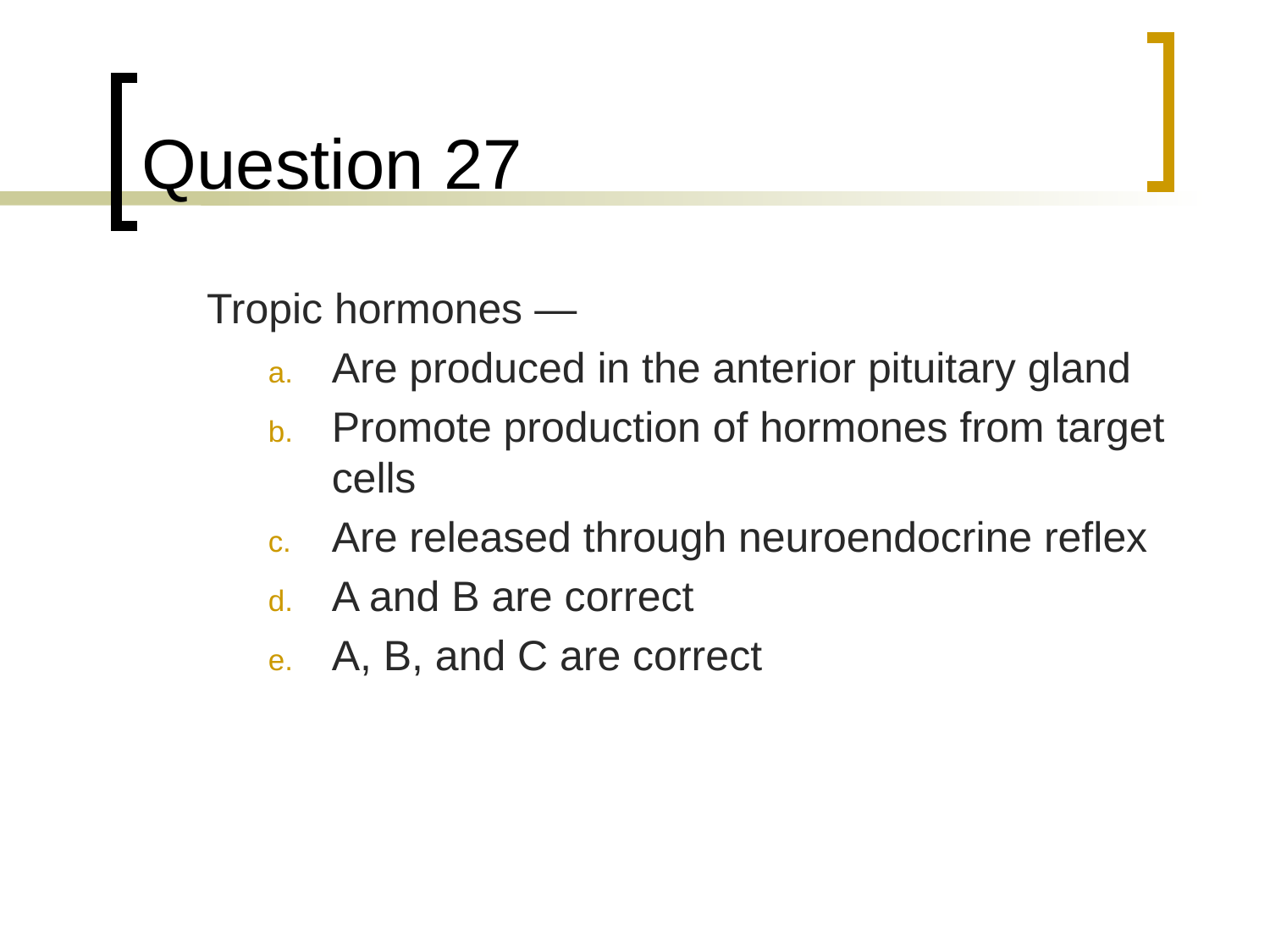

# Question 27
	Tropic hormones —
Are produced in the anterior pituitary gland
Promote production of hormones from target cells
Are released through neuroendocrine reflex
A and B are correct
A, B, and C are correct